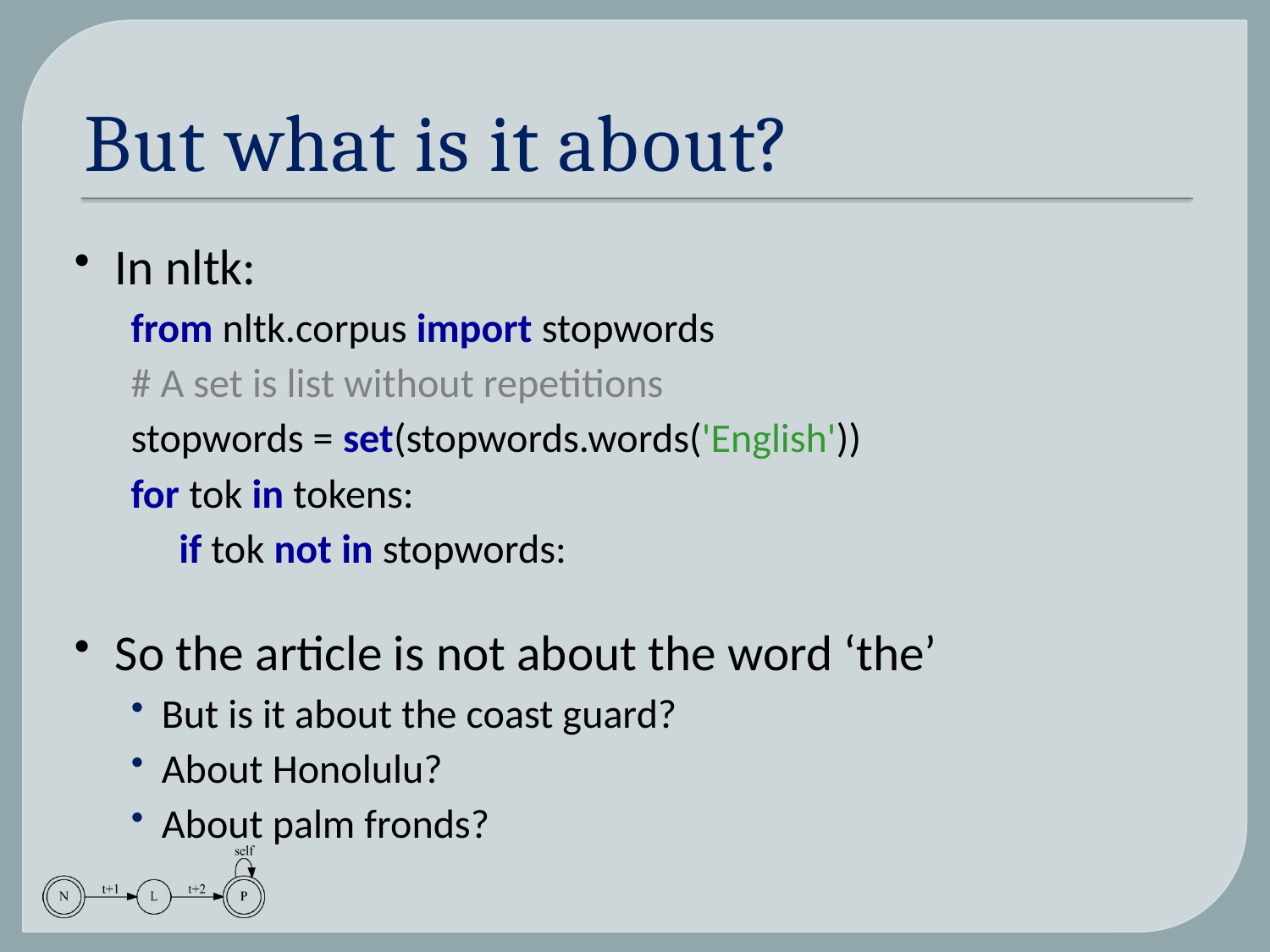

# But what is it about?
In nltk:
from nltk.corpus import stopwords
# A set is list without repetitions
stopwords = set(stopwords.words('English'))
for tok in tokens:
  if tok not in stopwords:

So the article is not about the word ‘the’
But is it about the coast guard?
About Honolulu?
About palm fronds?